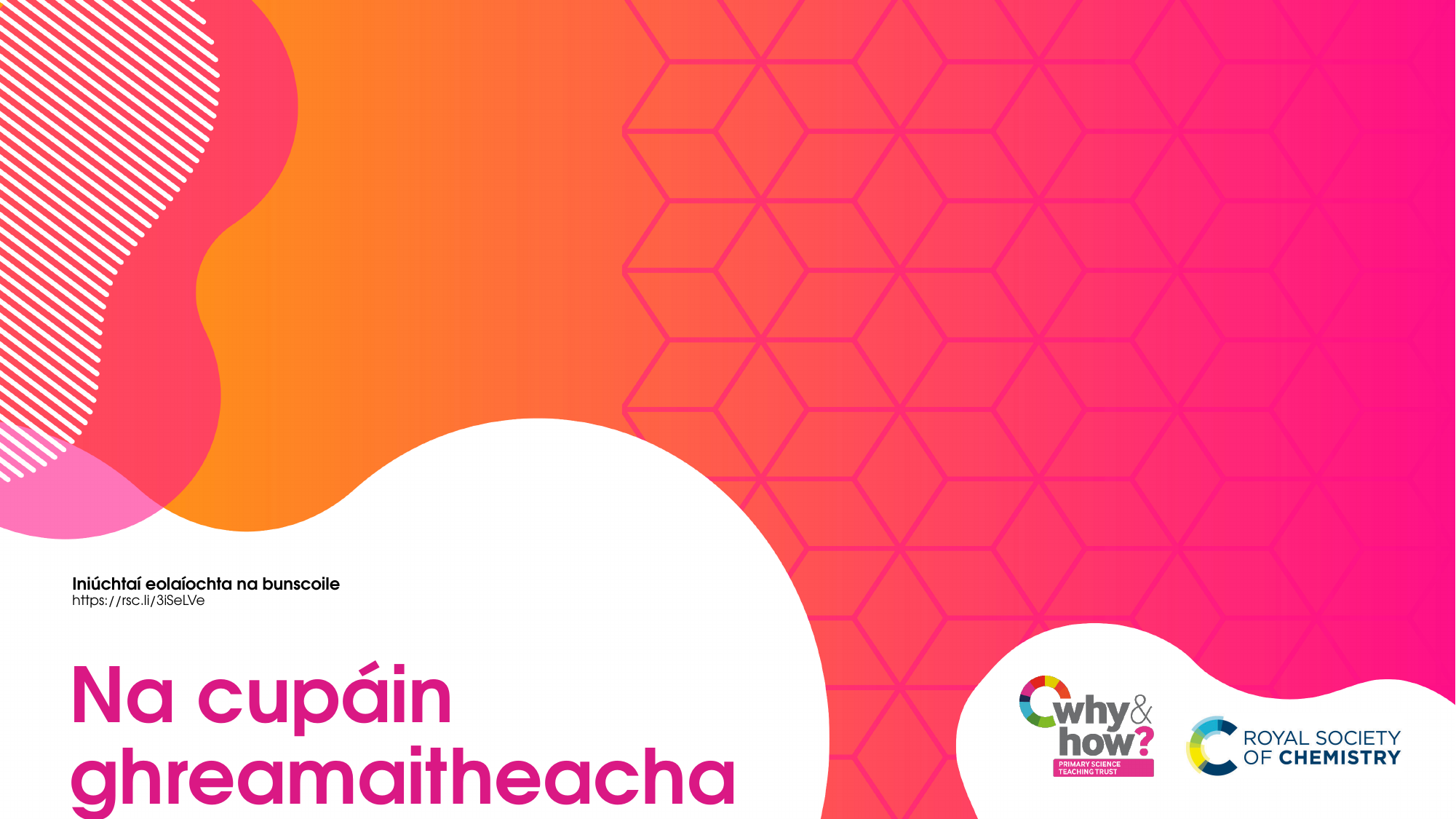

# Iniúchtaí eolaíochta na bunscoile https://rsc.li/3iSeLVe
Na cupáin ghreamaitheacha